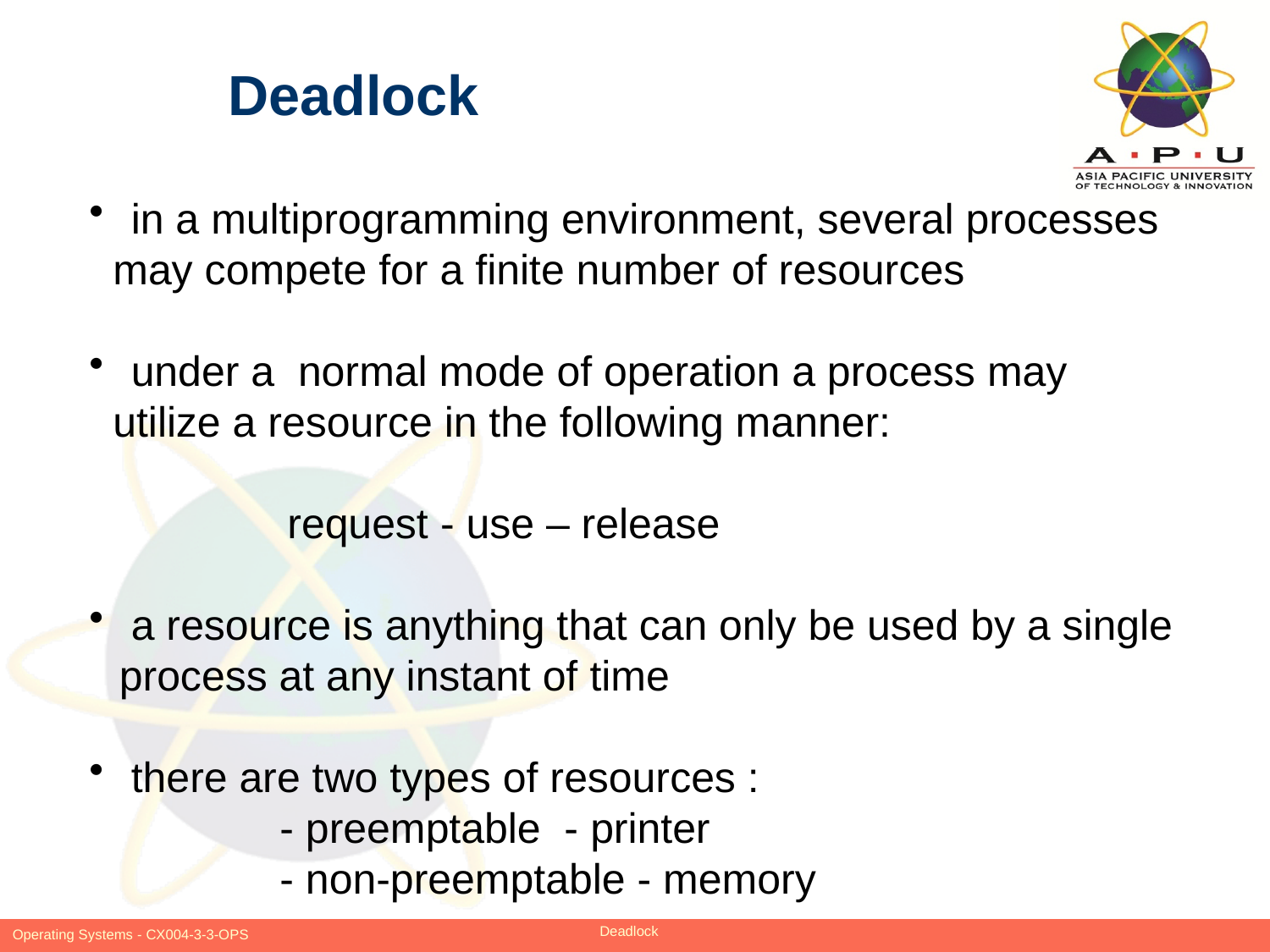

Deadlock
 in a multiprogramming environment, several processes
  may compete for a finite number of resources

 under a  normal mode of operation a process may
  utilize a resource in the following manner:

	      request - use – release

 a resource is anything that can only be used by a single process at any instant of time

 there are two types of resources :
	- preemptable  - printer
	- non-preemptable - memory

Slide 5 of 18